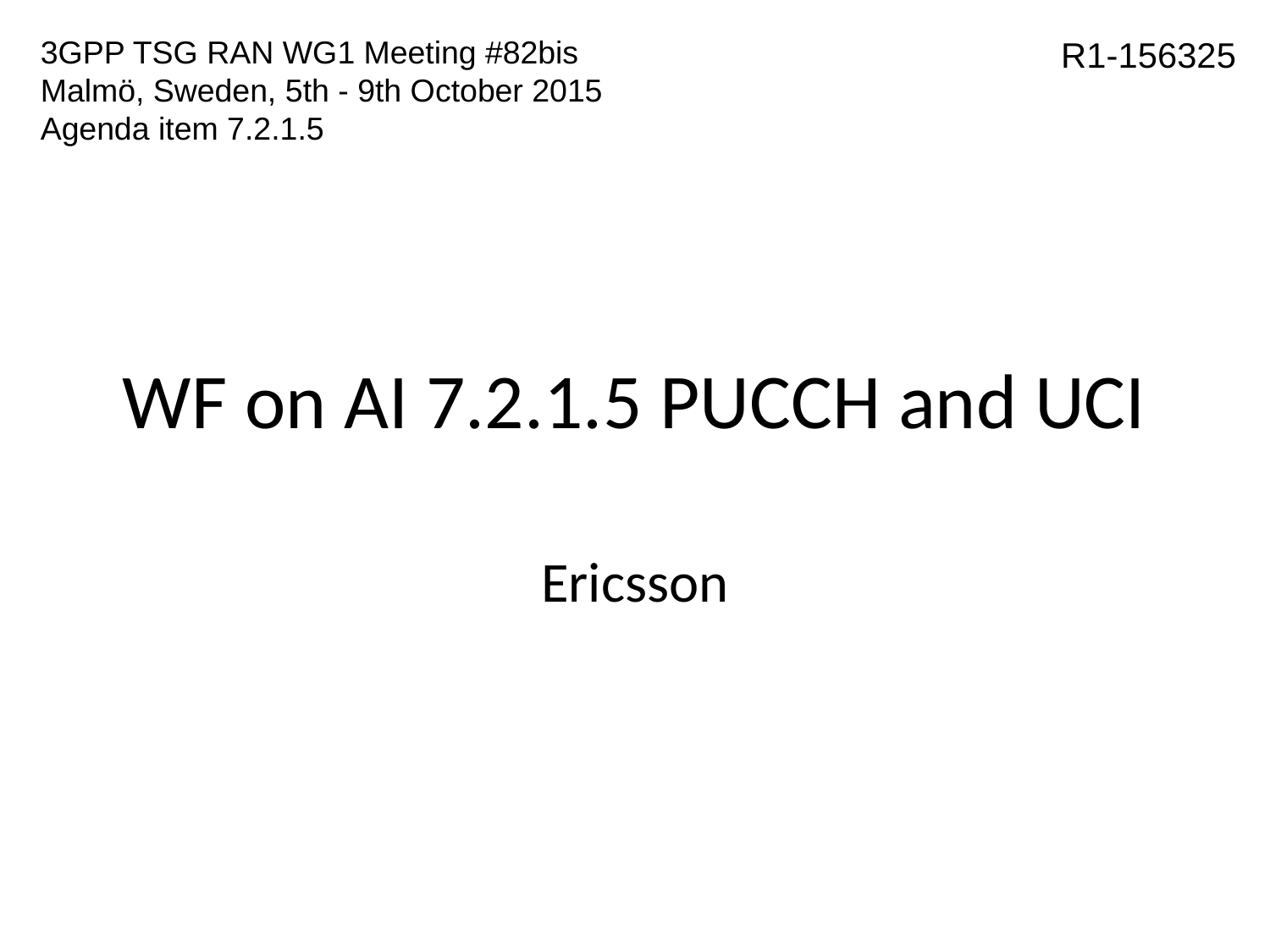

3GPP TSG RAN WG1 Meeting #82bis
Malmö, Sweden, 5th - 9th October 2015
Agenda item 7.2.1.5
R1-156325
# WF on AI 7.2.1.5 PUCCH and UCI
Ericsson